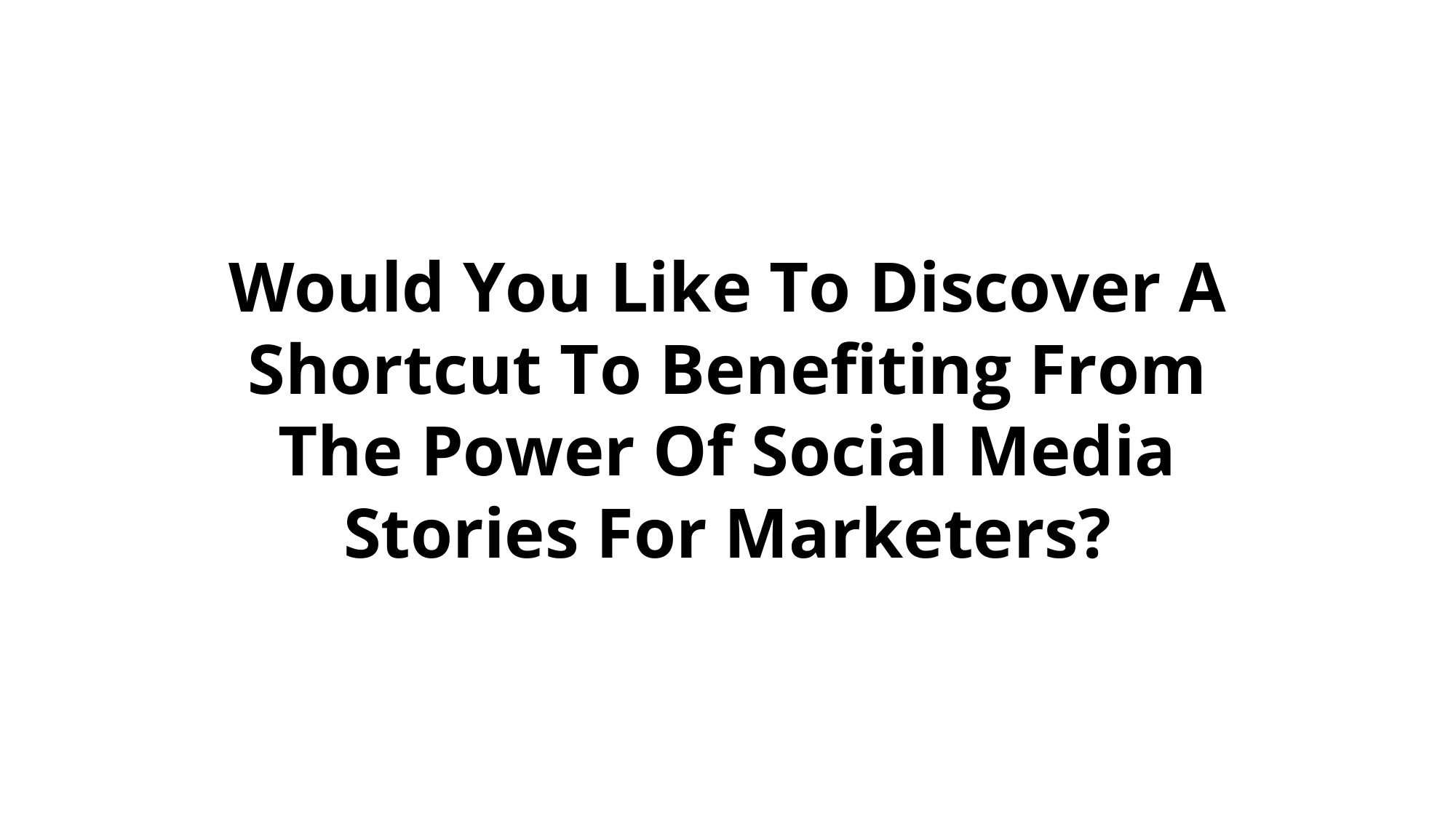

Would You Like To Discover A Shortcut To Benefiting From The Power Of Social Media Stories For Marketers?